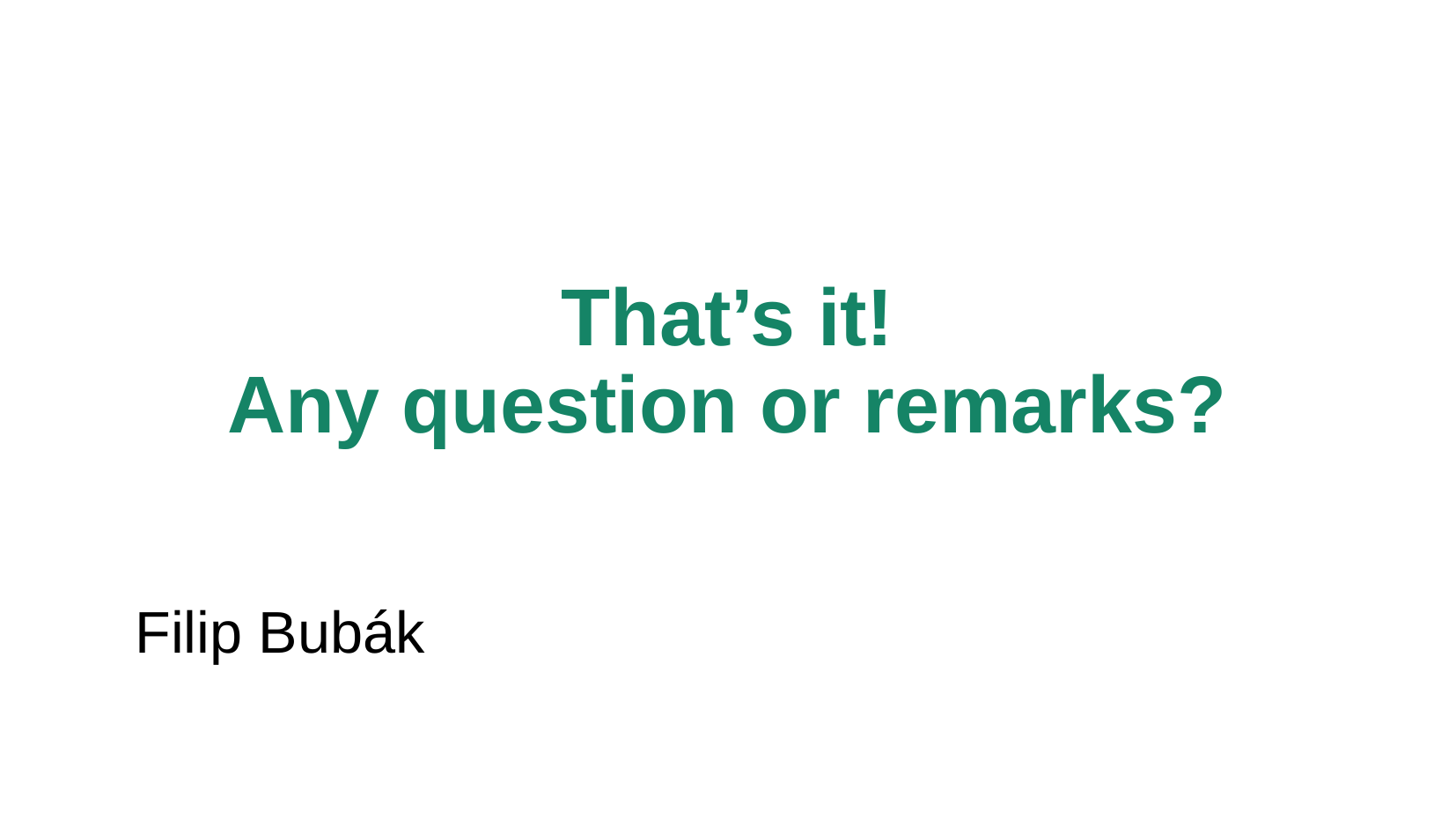

# That’s it! Any question or remarks?
Filip Bubák